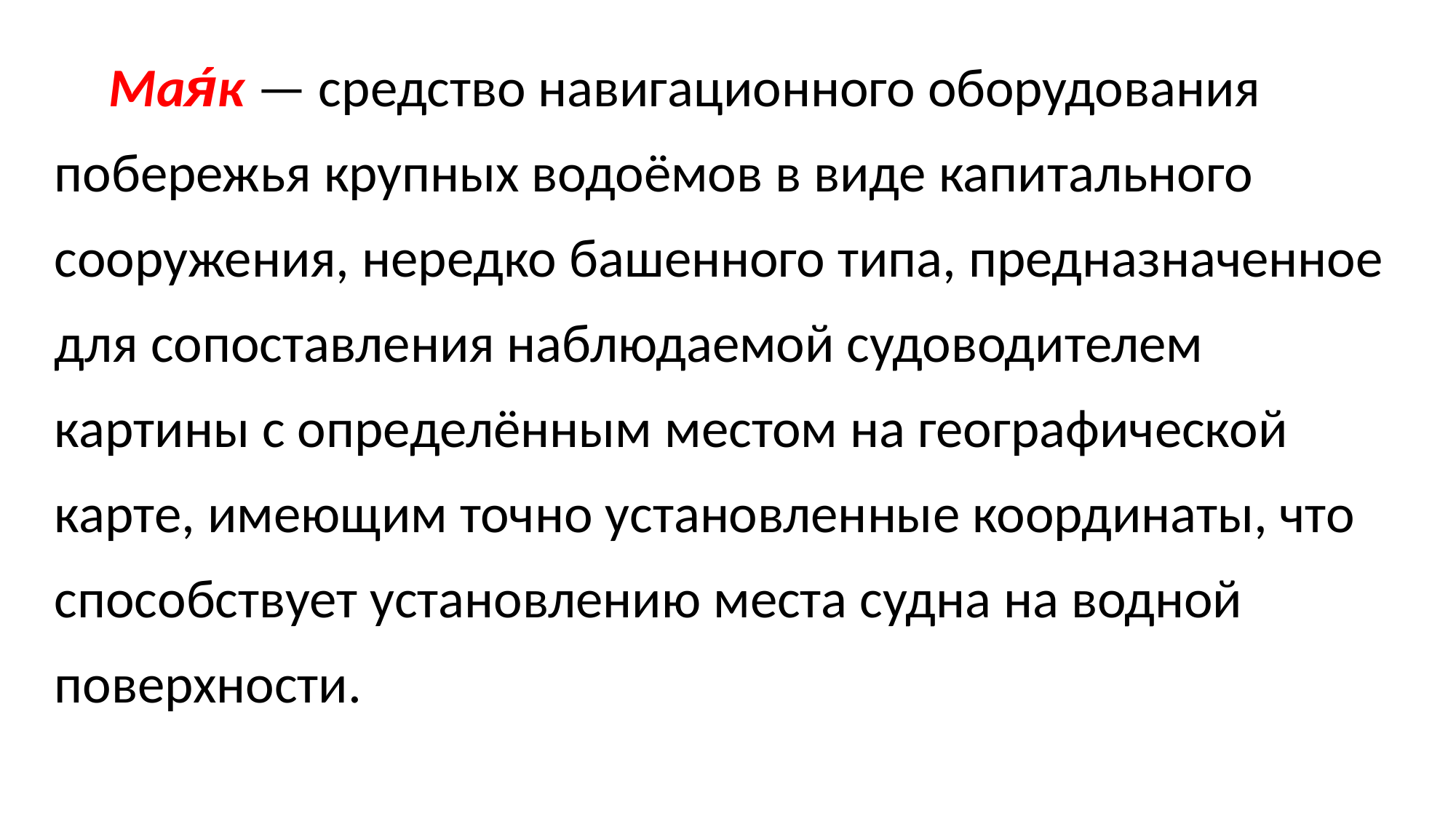

Мая́к — средство навигационного оборудования побережья крупных водоёмов в виде капитального сооружения, нередко башенного типа, предназначенное для сопоставления наблюдаемой судоводителем картины с определённым местом на географической карте, имеющим точно установленные координаты, что способствует установлению места судна на водной поверхности.